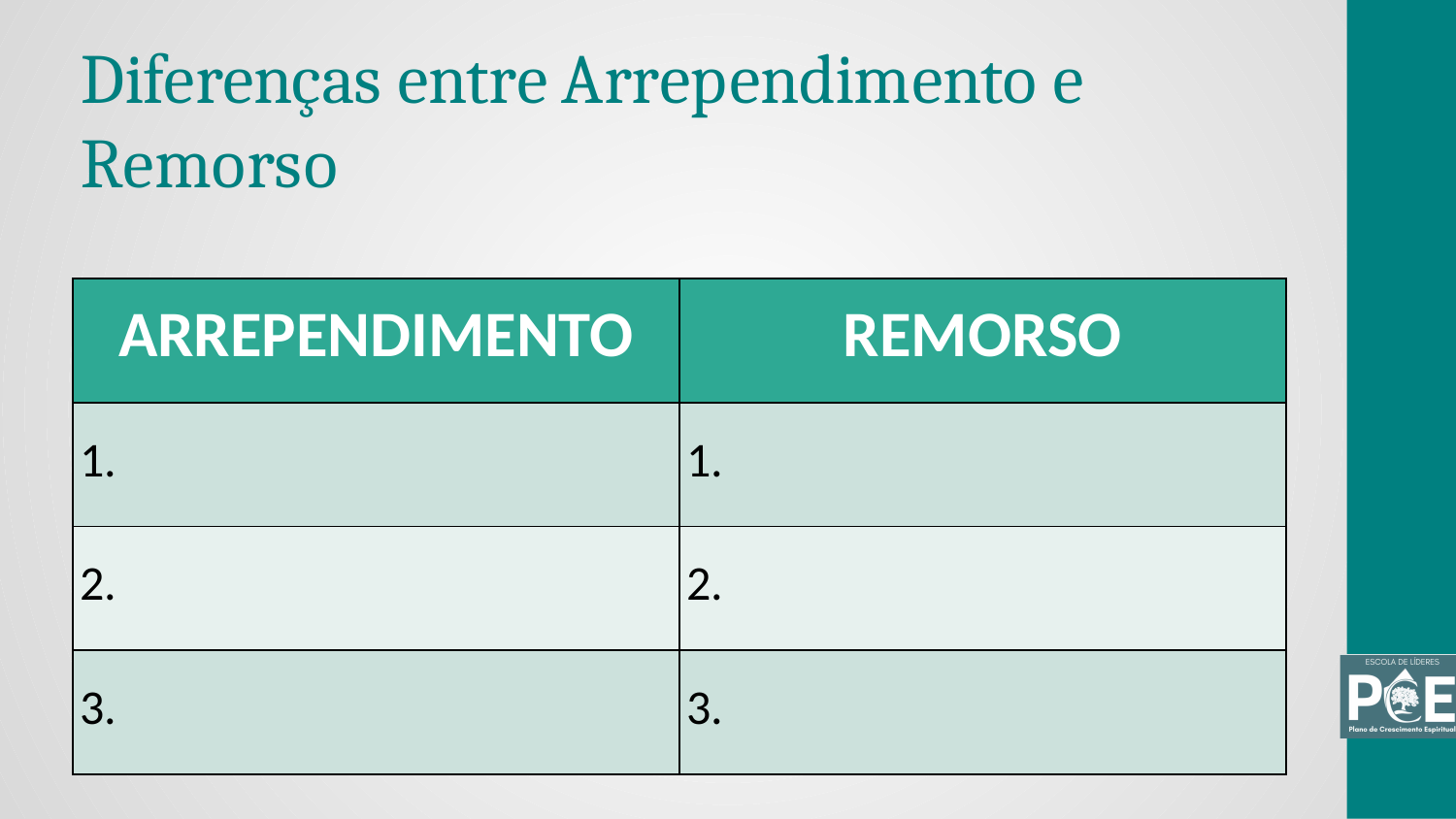

# Diferenças entre Arrependimento e Remorso
| ARREPENDIMENTO | REMORSO |
| --- | --- |
| 1. | 1. |
| 2. | 2. |
| 3. | 3. |